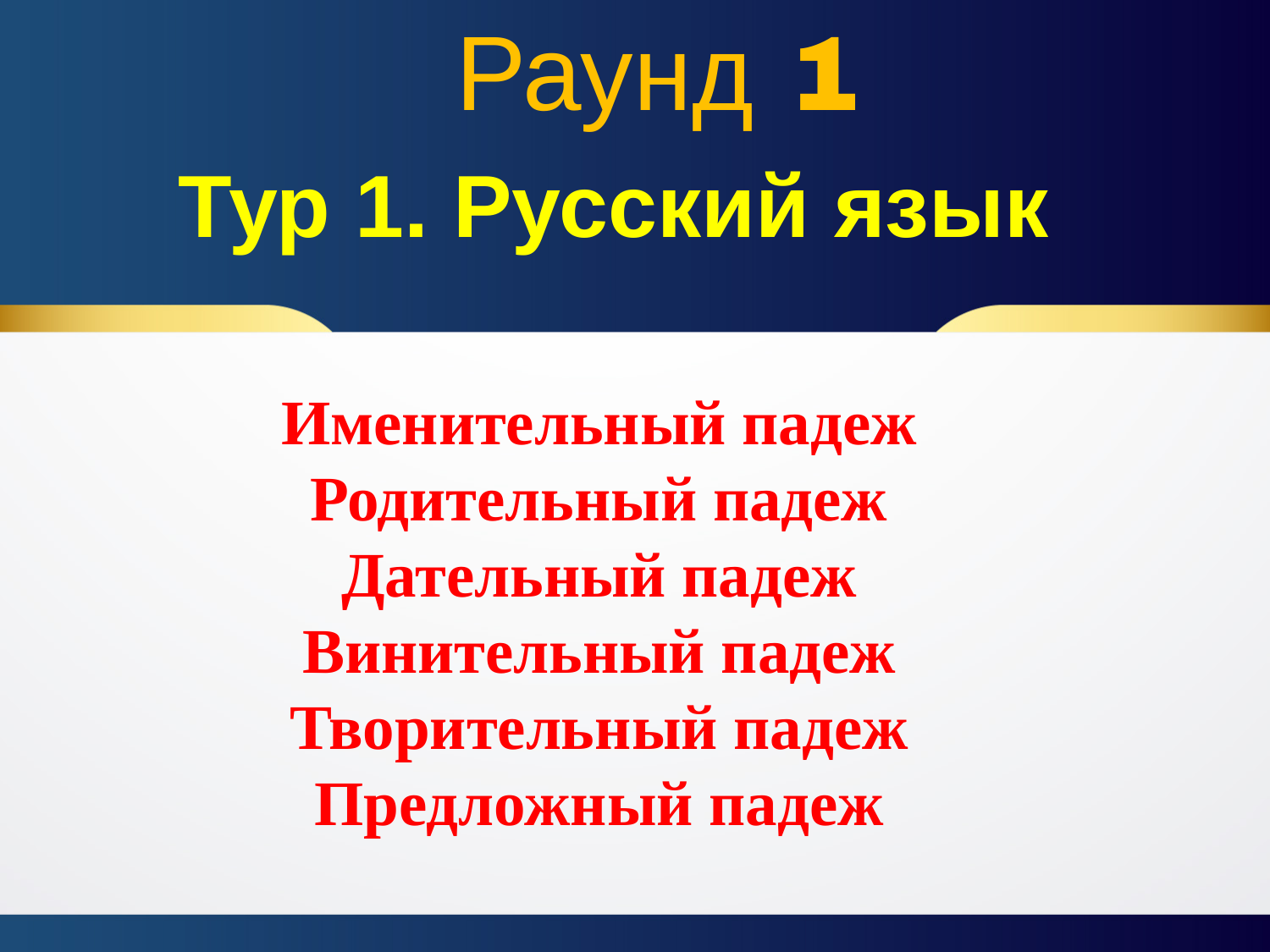

# Раунд 1
Тур 1. Русский язык
Именительный падеж
Родительный падеж
Дательный падеж
Винительный падеж
Творительный падеж
Предложный падеж